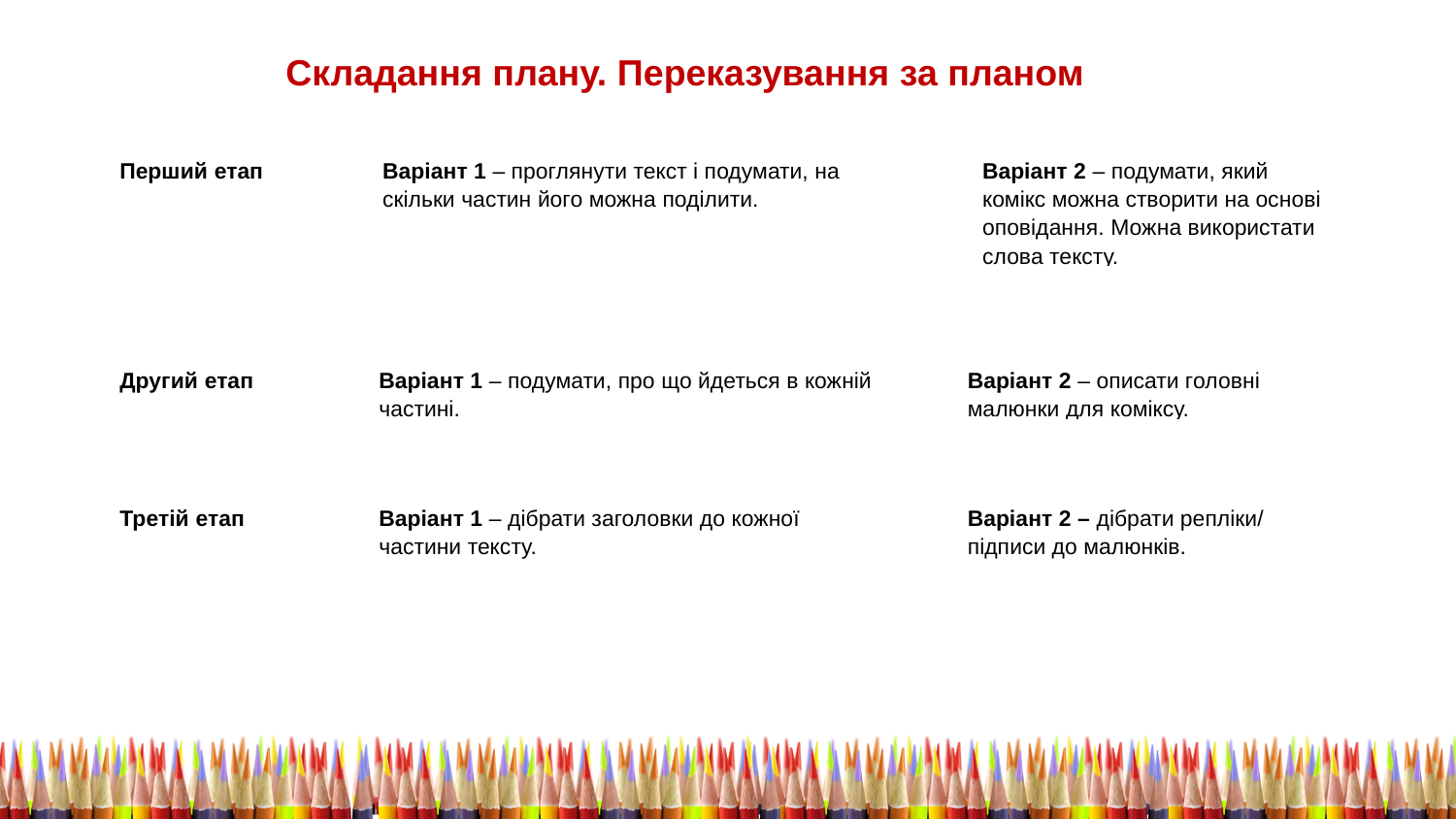

Складання плану. Переказування за планом
| Перший етап | Варіант 1 – проглянути текст і подумати, на скільки частин його можна поділити. | Варіант 2 – подумати, який комікс можна створити на основі оповідання. Можна використати слова тексту. |
| --- | --- | --- |
| Другий етап | Варіант 1 – подумати, про що йдеться в кожній частині. | Варіант 2 – описати головні малюнки для коміксу. |
| --- | --- | --- |
| Третій етап | Варіант 1 – дібрати заголовки до кожної частини тексту. | Варіант 2 – дібрати репліки/ підписи до малюнків. |
| --- | --- | --- |